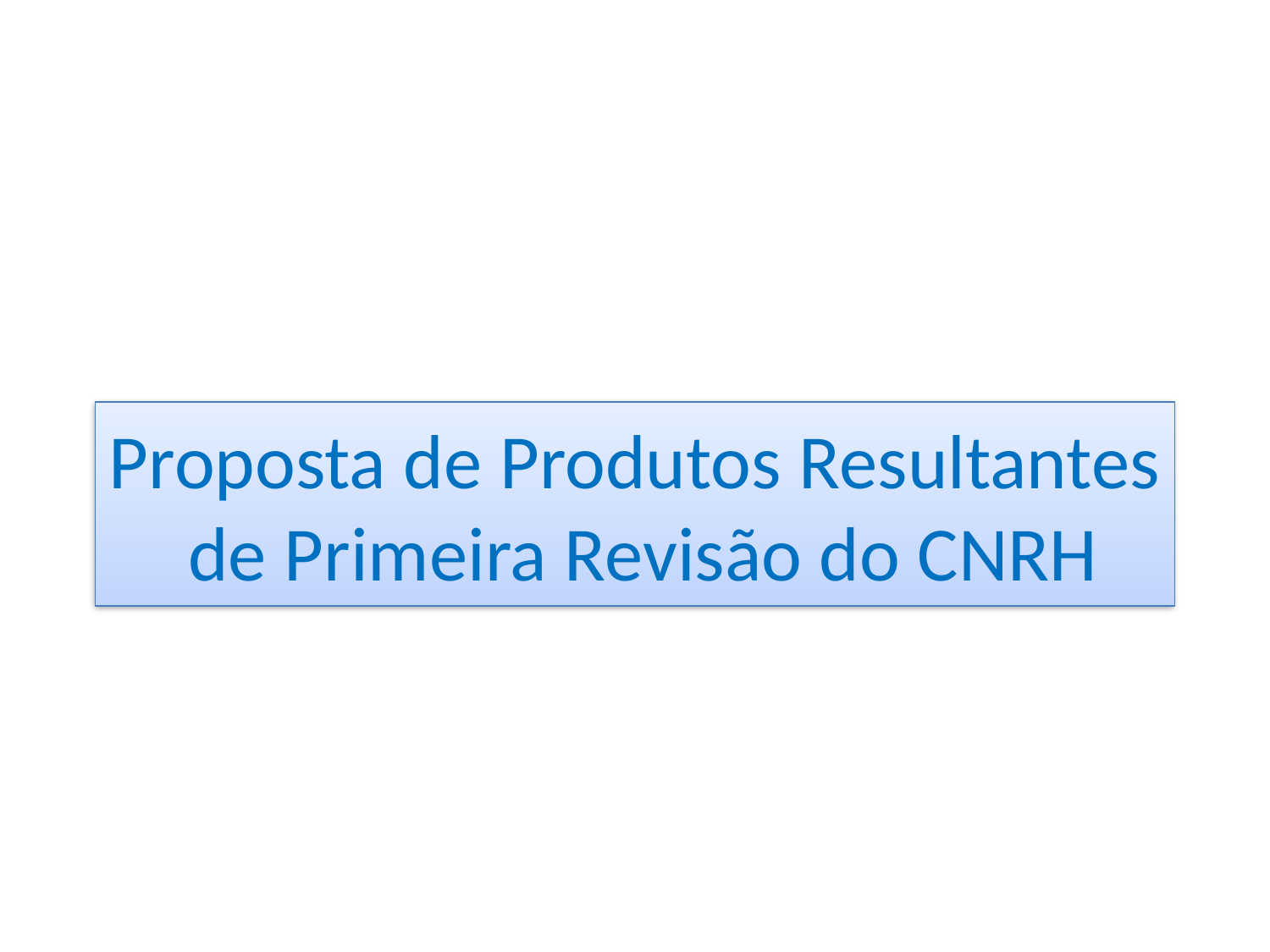

# Proposta de Produtos Resultantes de Primeira Revisão do CNRH